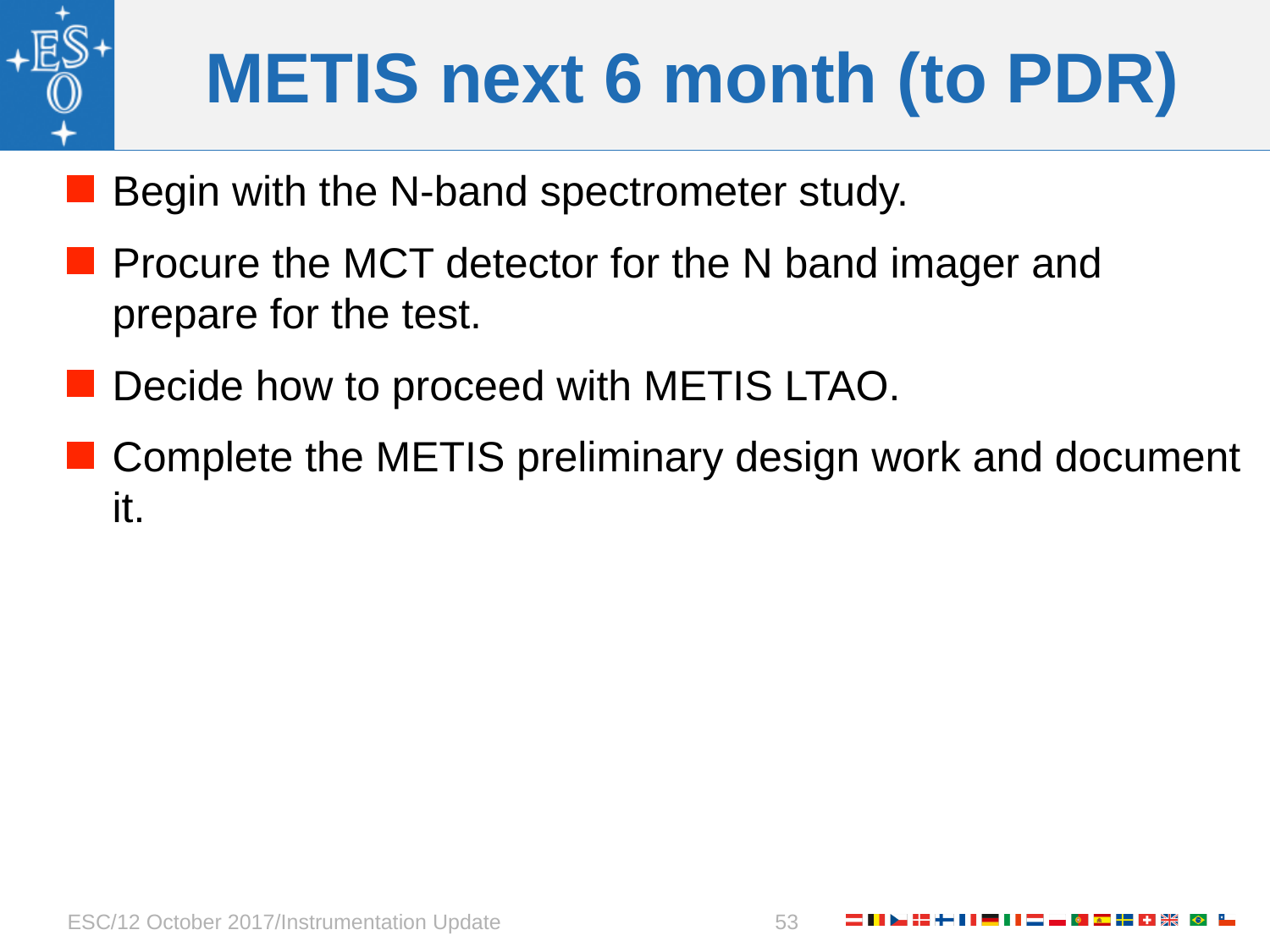

# METIS next 6 month (to PDR)
Begin with the N-band spectrometer study.
Procure the MCT detector for the N band imager and prepare for the test.
Decide how to proceed with METIS LTAO.
Complete the METIS preliminary design work and document it.

ESC/12 October 2017/Instrumentation Update
53